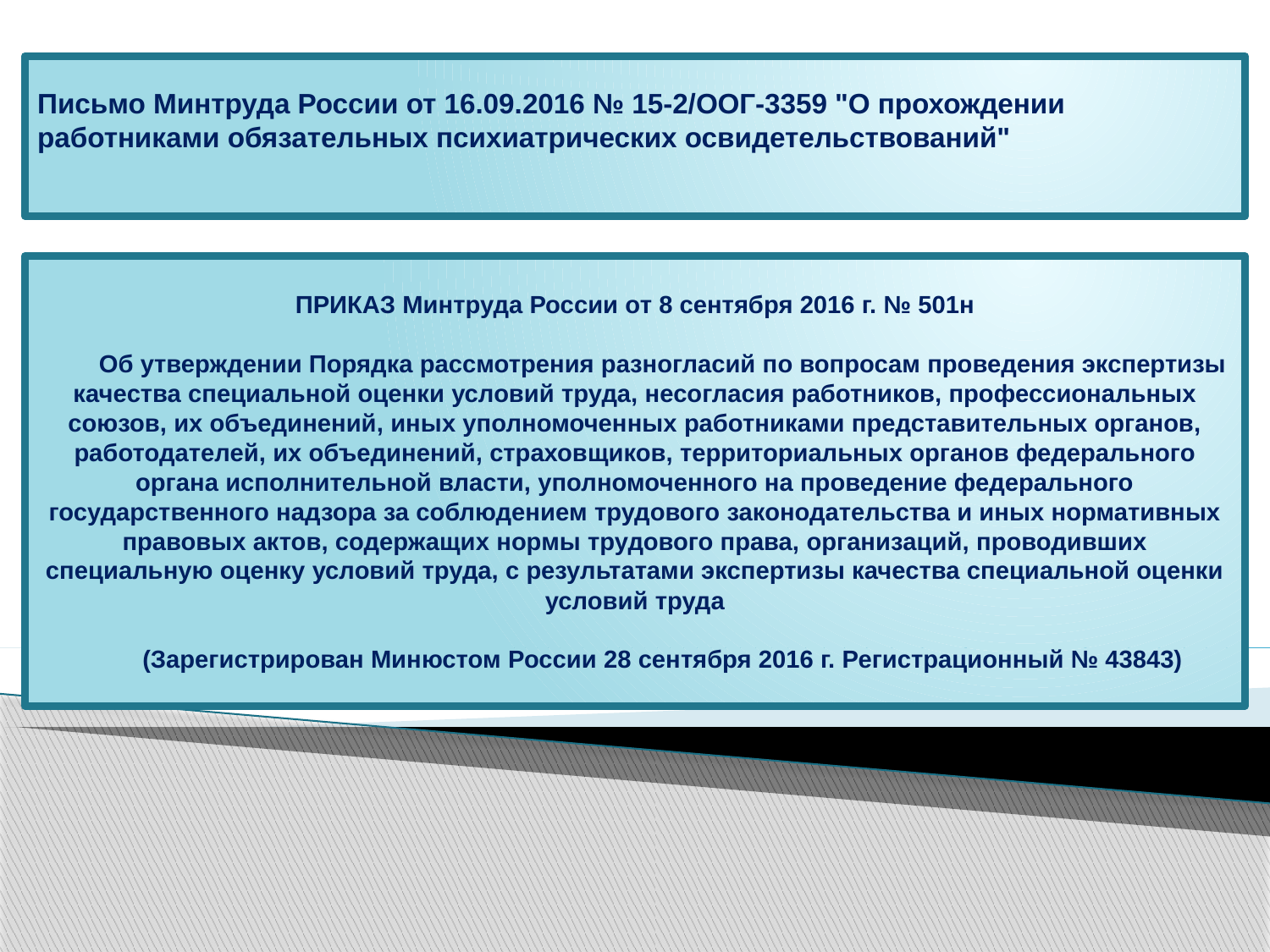

Письмо Минтруда России от 16.09.2016 № 15-2/ООГ-3359 "О прохождении работниками обязательных психиатрических освидетельствований"

ПРИКАЗ Минтруда России от 8 сентября 2016 г. № 501н

        Об утверждении Порядка рассмотрения разногласий по вопросам проведения экспертизы качества специальной оценки условий труда, несогласия работников, профессиональных союзов, их объединений, иных уполномоченных работниками представительных органов, работодателей, их объединений, страховщиков, территориальных органов федерального органа исполнительной власти, уполномоченного на проведение федерального государственного надзора за соблюдением трудового законодательства и иных нормативных правовых актов, содержащих нормы трудового права, организаций, проводивших специальную оценку условий труда, с результатами экспертизы качества специальной оценки условий труда

        (Зарегистрирован Минюстом России 28 сентября 2016 г. Регистрационный № 43843)